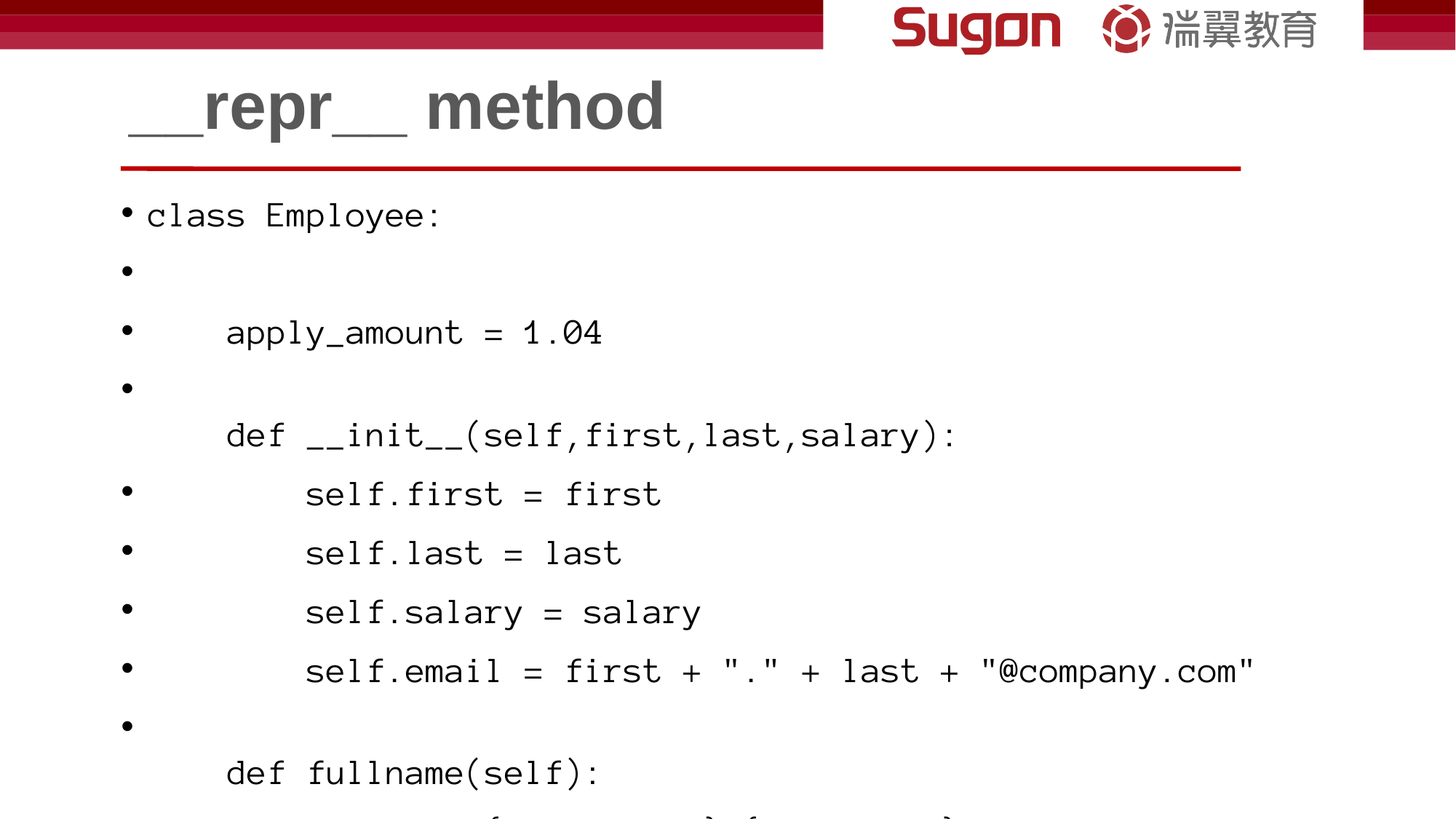

# __repr__ method
class Employee:

    apply_amount = 1.04
    def __init__(self,first,last,salary):
        self.first = first
        self.last = last
        self.salary = salary
        self.email = first + "." + last + "@company.com"
    def fullname(self):
        return f"{self.first} {self.last}"
    def apply_raise(self):
        self.salary = int(self.salary * self.apply_amount)
    def __repr__(self):
        return f"Employee({self.first},{self.last},{self.salary})"
    # def __str__():
    #     pass
emp1 = Employee("weiye","Yu",5000)
emp2 = Employee("Test","User",6000)
print(emp1)